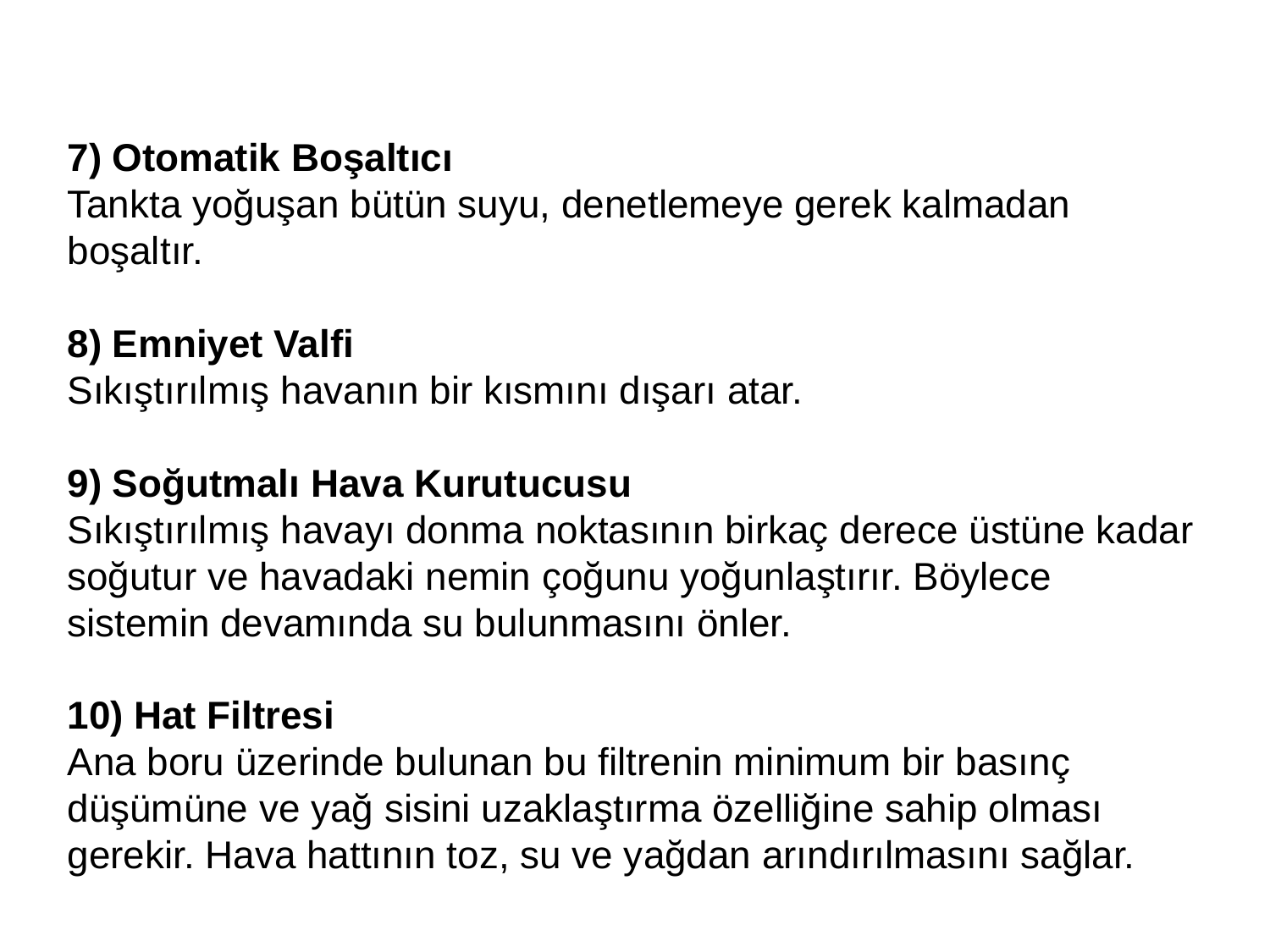

7) Otomatik Boşaltıcı
Tankta yoğuşan bütün suyu, denetlemeye gerek kalmadan boşaltır.
8) Emniyet Valfi
Sıkıştırılmış havanın bir kısmını dışarı atar.
9) Soğutmalı Hava Kurutucusu
Sıkıştırılmış havayı donma noktasının birkaç derece üstüne kadar soğutur ve havadaki nemin çoğunu yoğunlaştırır. Böylece sistemin devamında su bulunmasını önler.
10) Hat Filtresi
Ana boru üzerinde bulunan bu filtrenin minimum bir basınç düşümüne ve yağ sisini uzaklaştırma özelliğine sahip olması gerekir. Hava hattının toz, su ve yağdan arındırılmasını sağlar.